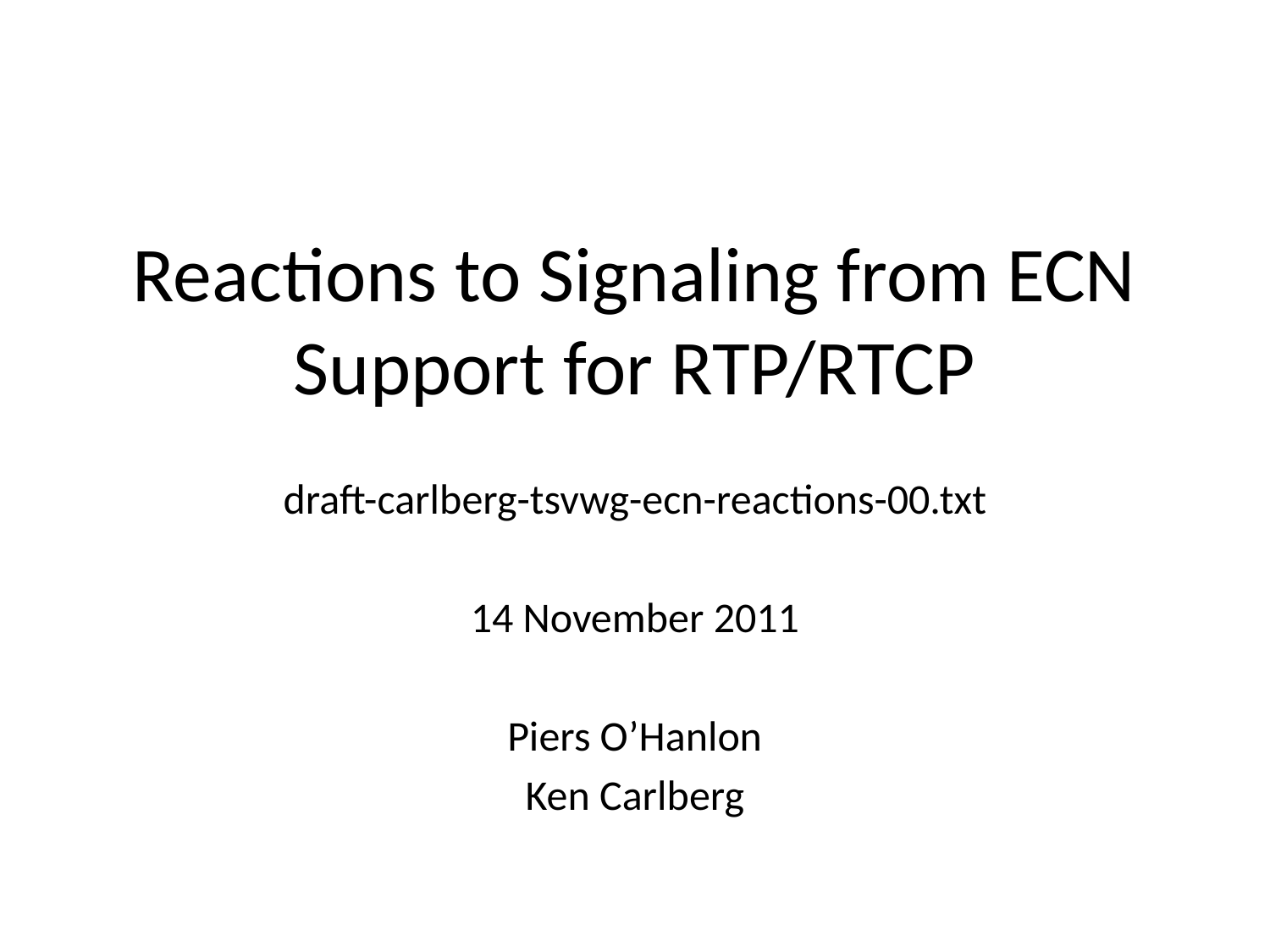

# Reactions to Signaling from ECN Support for RTP/RTCP
draft-carlberg-tsvwg-ecn-reactions-00.txt

14 November 2011

Piers O’Hanlon
Ken Carlberg